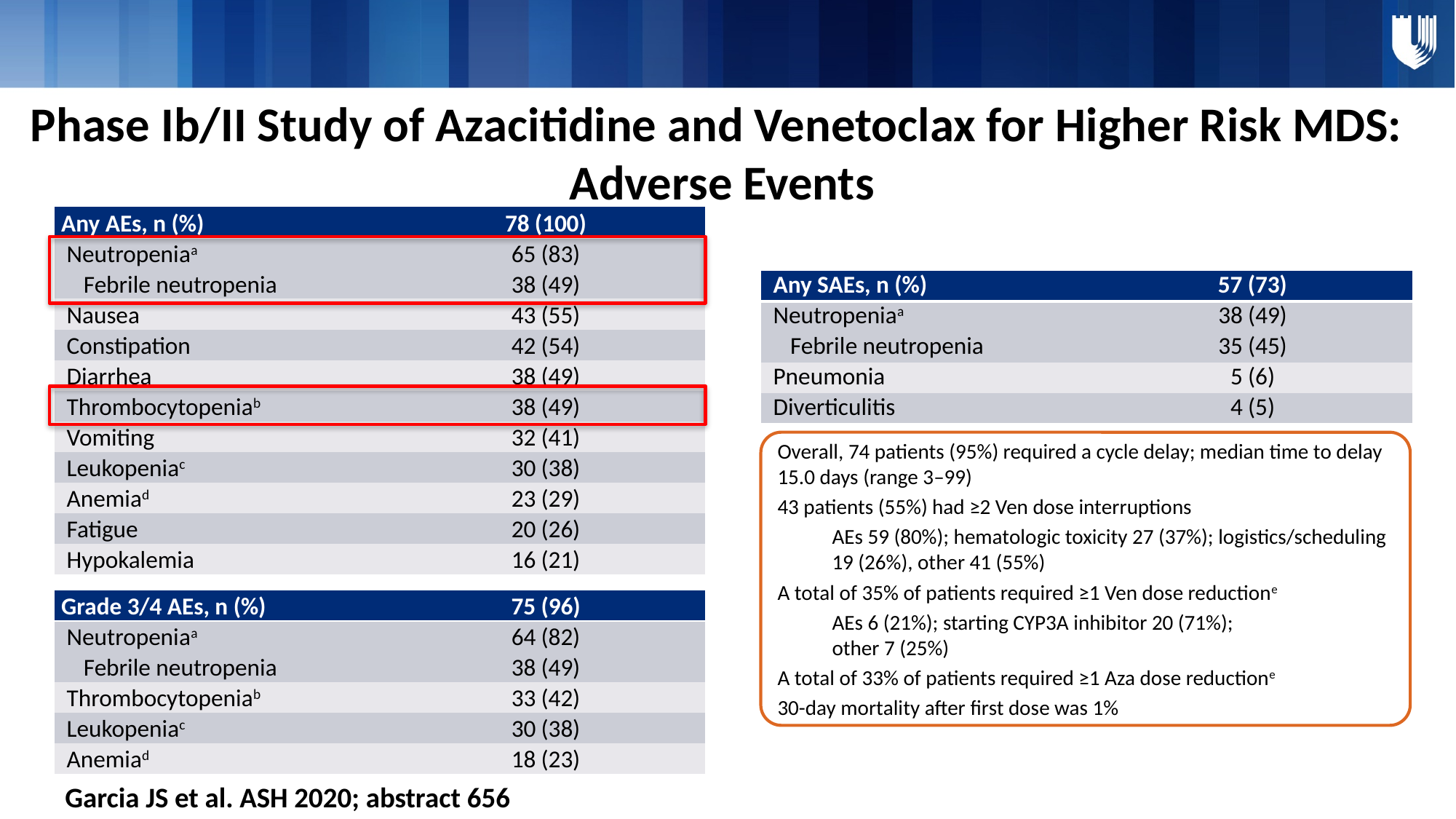

Phase Ib/II Study of Azacitidine and Venetoclax for Higher Risk MDS:  Adverse Events
| Any AEs, n (%) | 78 (100) |
| --- | --- |
| Neutropeniaa | 65 (83) |
| Febrile neutropenia | 38 (49) |
| Nausea | 43 (55) |
| Constipation | 42 (54) |
| Diarrhea | 38 (49) |
| Thrombocytopeniab | 38 (49) |
| Vomiting | 32 (41) |
| Leukopeniac | 30 (38) |
| Anemiad | 23 (29) |
| Fatigue | 20 (26) |
| Hypokalemia | 16 (21) |

| Any SAEs, n (%) | 57 (73) |
| --- | --- |
| Neutropeniaa | 38 (49) |
| Febrile neutropenia | 35 (45) |
| Pneumonia | 5 (6) |
| Diverticulitis | 4 (5) |

Overall, 74 patients (95%) required a cycle delay; median time to delay 15.0 days (range 3–99)
43 patients (55%) had ≥2 Ven dose interruptions
AEs 59 (80%); hematologic toxicity 27 (37%); logistics/scheduling 19 (26%), other 41 (55%)
A total of 35% of patients required ≥1 Ven dose reductione
AEs 6 (21%); starting CYP3A inhibitor 20 (71%);
other 7 (25%)
A total of 33% of patients required ≥1 Aza dose reductione
30-day mortality after first dose was 1%
| Grade 3/4 AEs, n (%) | 75 (96) |
| --- | --- |
| Neutropeniaa | 64 (82) |
| Febrile neutropenia | 38 (49) |
| Thrombocytopeniab | 33 (42) |
| Leukopeniac | 30 (38) |
| Anemiad | 18 (23) |
Garcia JS et al. ASH 2020; abstract 656